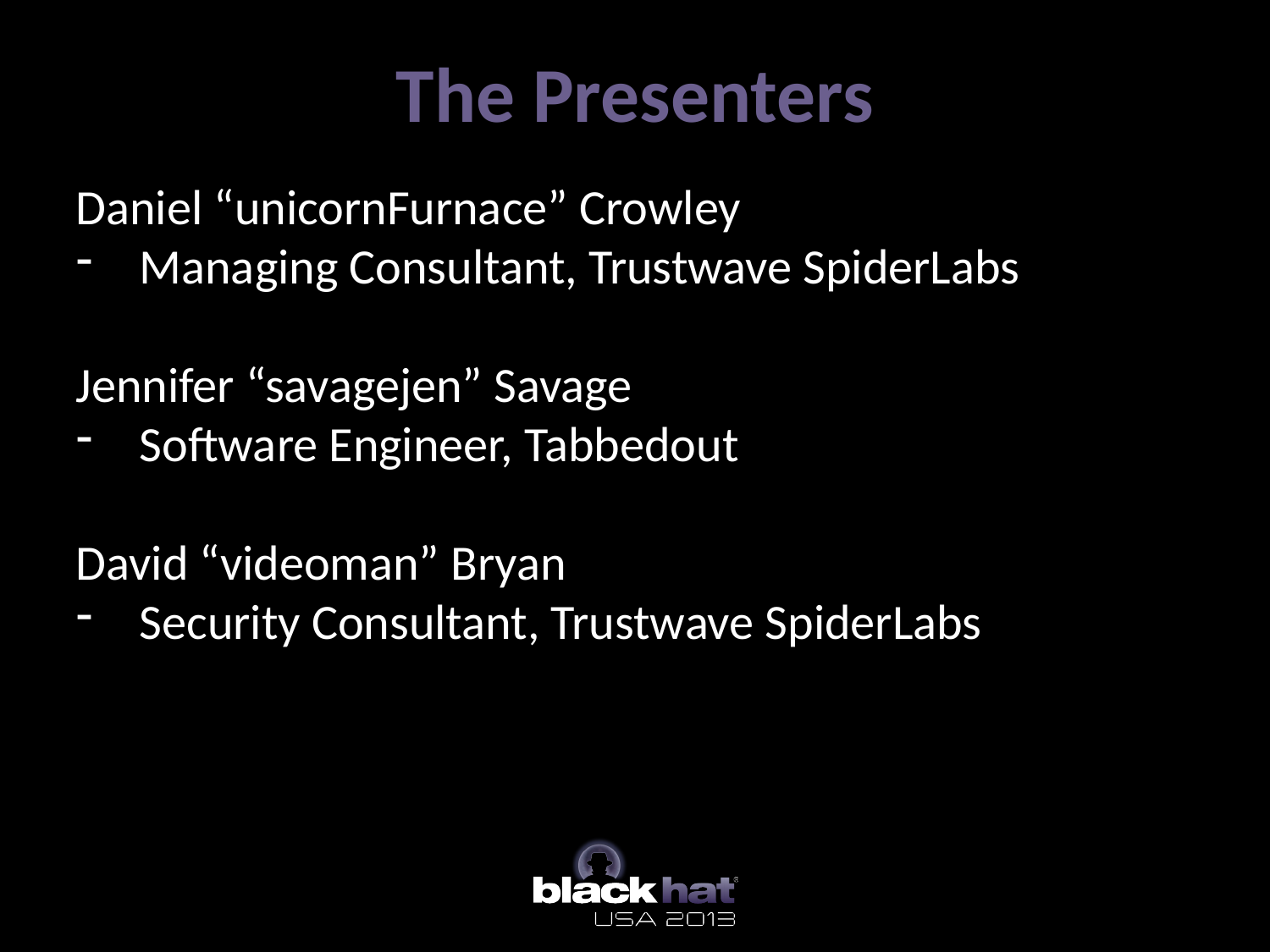

The Presenters
Daniel “unicornFurnace” Crowley
Managing Consultant, Trustwave SpiderLabs

Jennifer “savagejen” Savage
Software Engineer, Tabbedout

David “videoman” Bryan
Security Consultant, Trustwave SpiderLabs